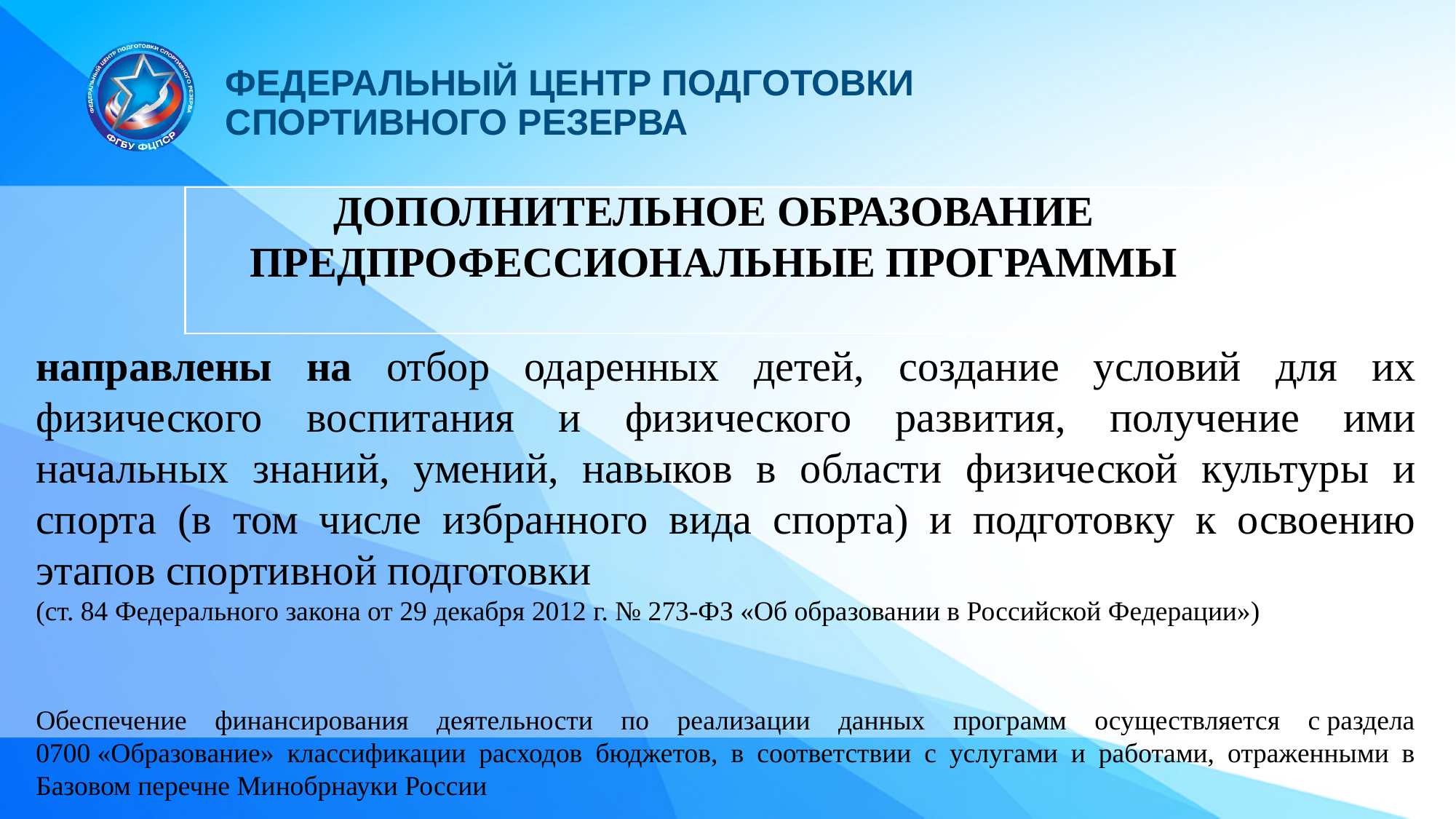

Дополнительное образование
предпрофессиональные программы
направлены на отбор одаренных детей, создание условий для их физического воспитания и физического развития, получение ими начальных знаний, умений, навыков в области физической культуры и спорта (в том числе избранного вида спорта) и подготовку к освоению этапов спортивной подготовки
(ст. 84 Федерального закона от 29 декабря 2012 г. № 273-ФЗ «Об образовании в Российской Федерации»)

Обеспечение финансирования деятельности по реализации данных программ осуществляется с раздела 0700 «Образование» классификации расходов бюджетов, в соответствии с услугами и работами, отраженными в Базовом перечне Минобрнауки России